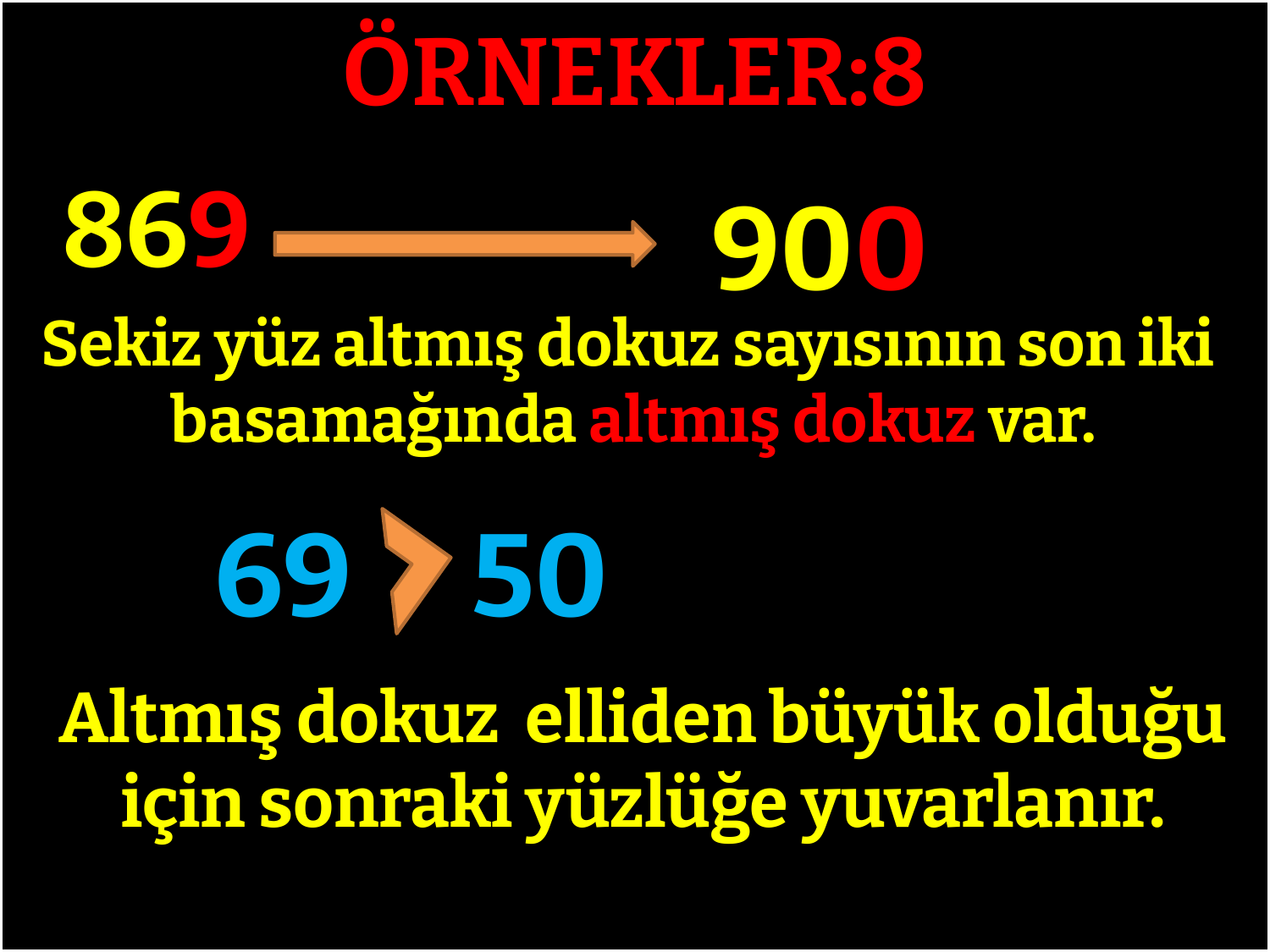

ÖRNEKLER:8
869
900

#
Sekiz yüz altmış dokuz sayısının son iki  basamağında altmış dokuz var.
69
50

Altmış dokuz  elliden büyük olduğu için sonraki yüzlüğe yuvarlanır.